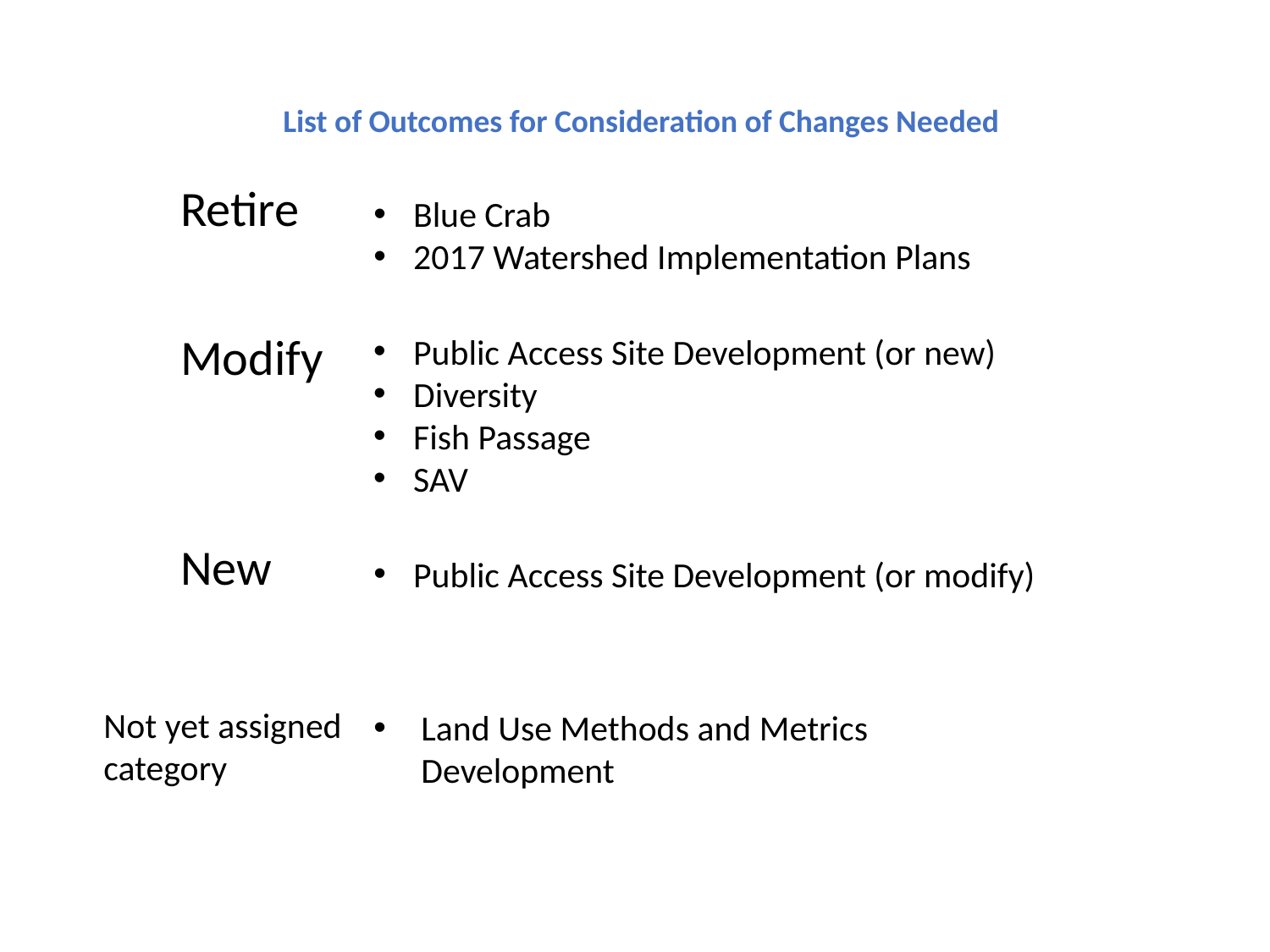

List of Outcomes for Consideration of Changes Needed
Retire
Blue Crab
2017 Watershed Implementation Plans
Modify
Public Access Site Development (or new)
Diversity
Fish Passage
SAV
New
Public Access Site Development (or modify)

Not yet assigned category
Land Use Methods and Metrics Development